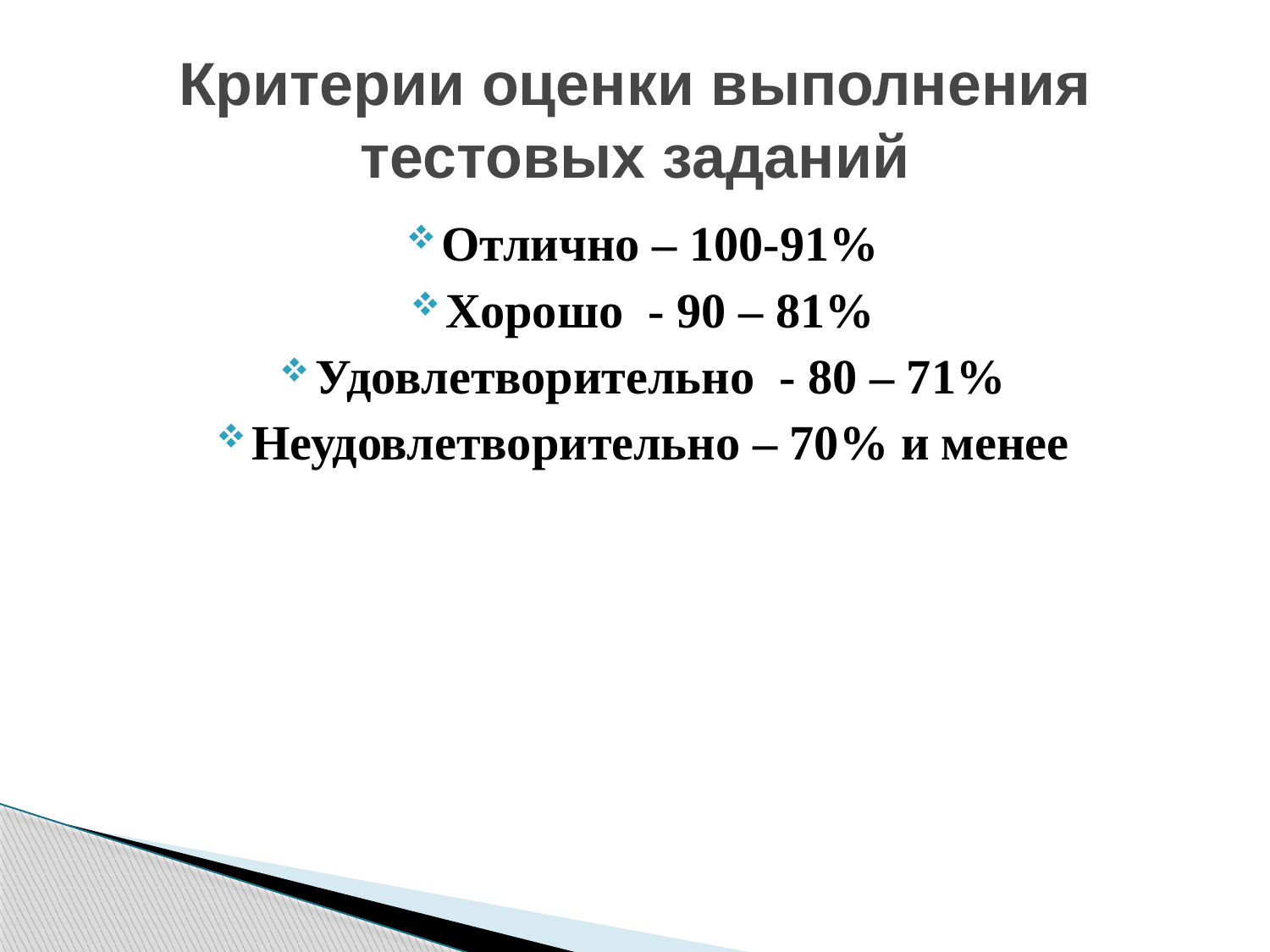

# Критерии оценки выполнения тестовых заданий
Отлично – 100-91%
Хорошо  - 90 – 81%
Удовлетворительно  - 80 – 71%
Неудовлетворительно – 70% и менее